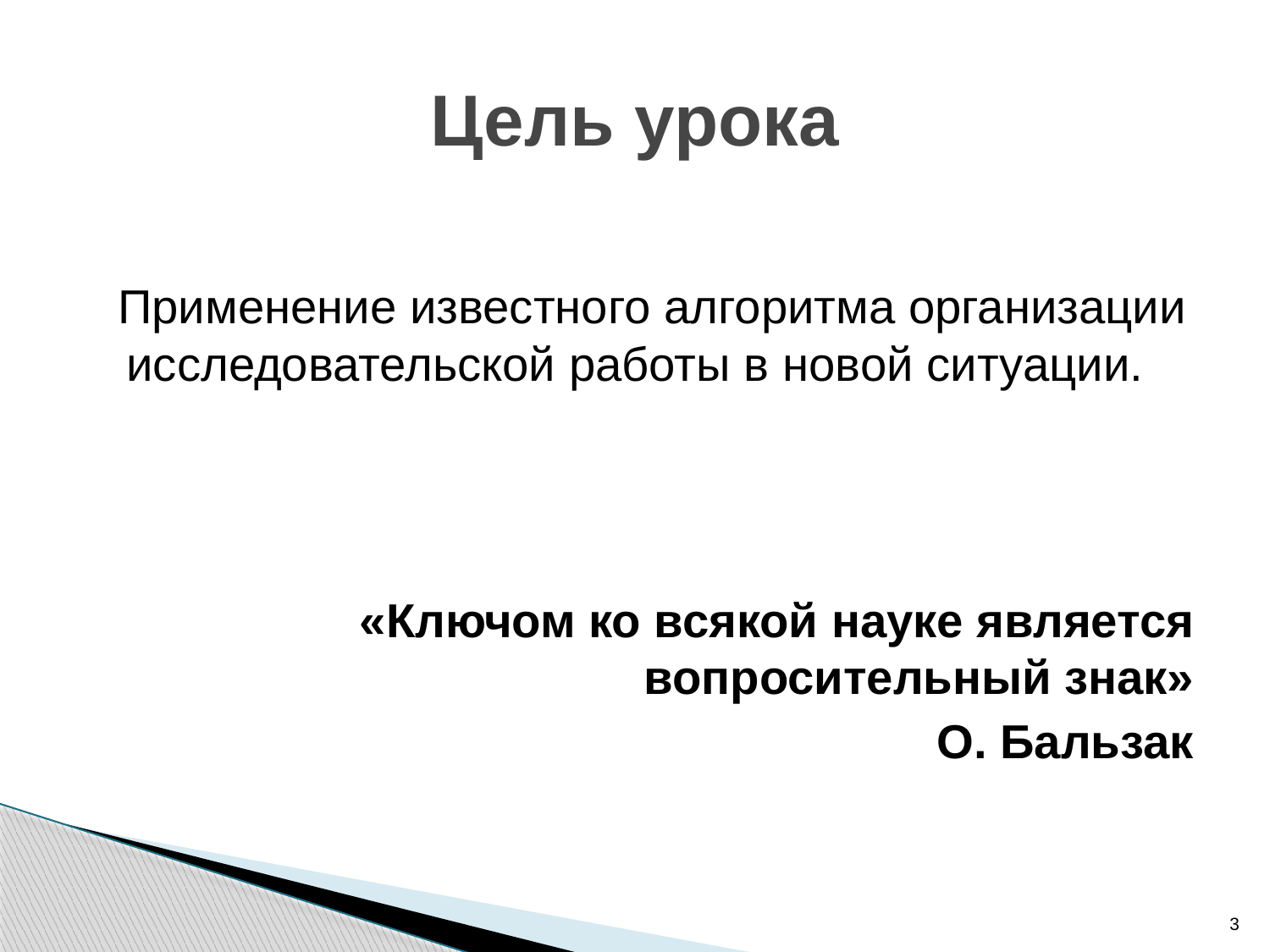

# Цель урока

  Применение известного алгоритма организации исследовательской работы в новой ситуации.

«Ключом ко всякой науке является вопросительный знак»
О. Бальзак

3